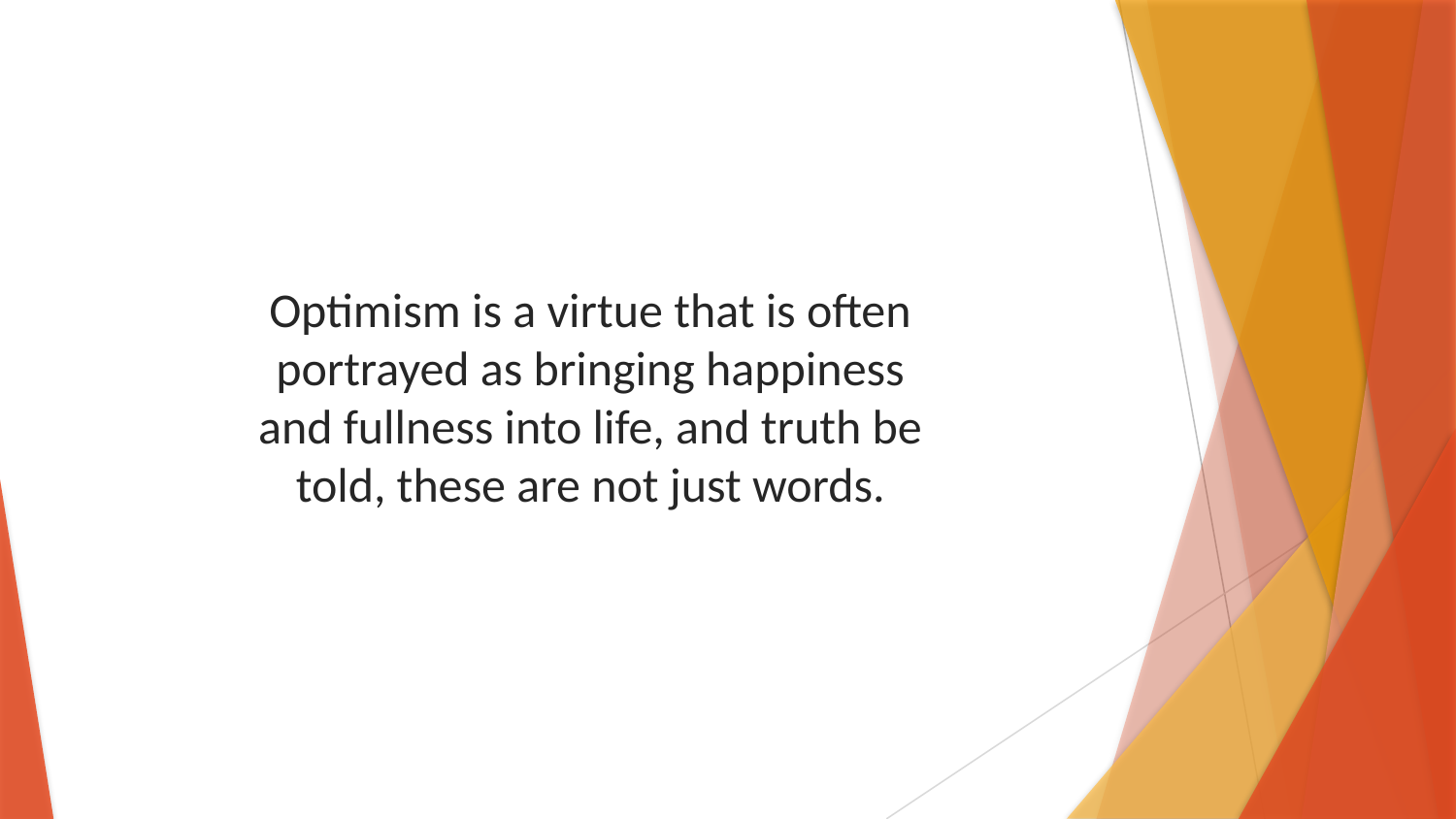

Optimism is a virtue that is often portrayed as bringing happiness and fullness into life, and truth be told, these are not just words.